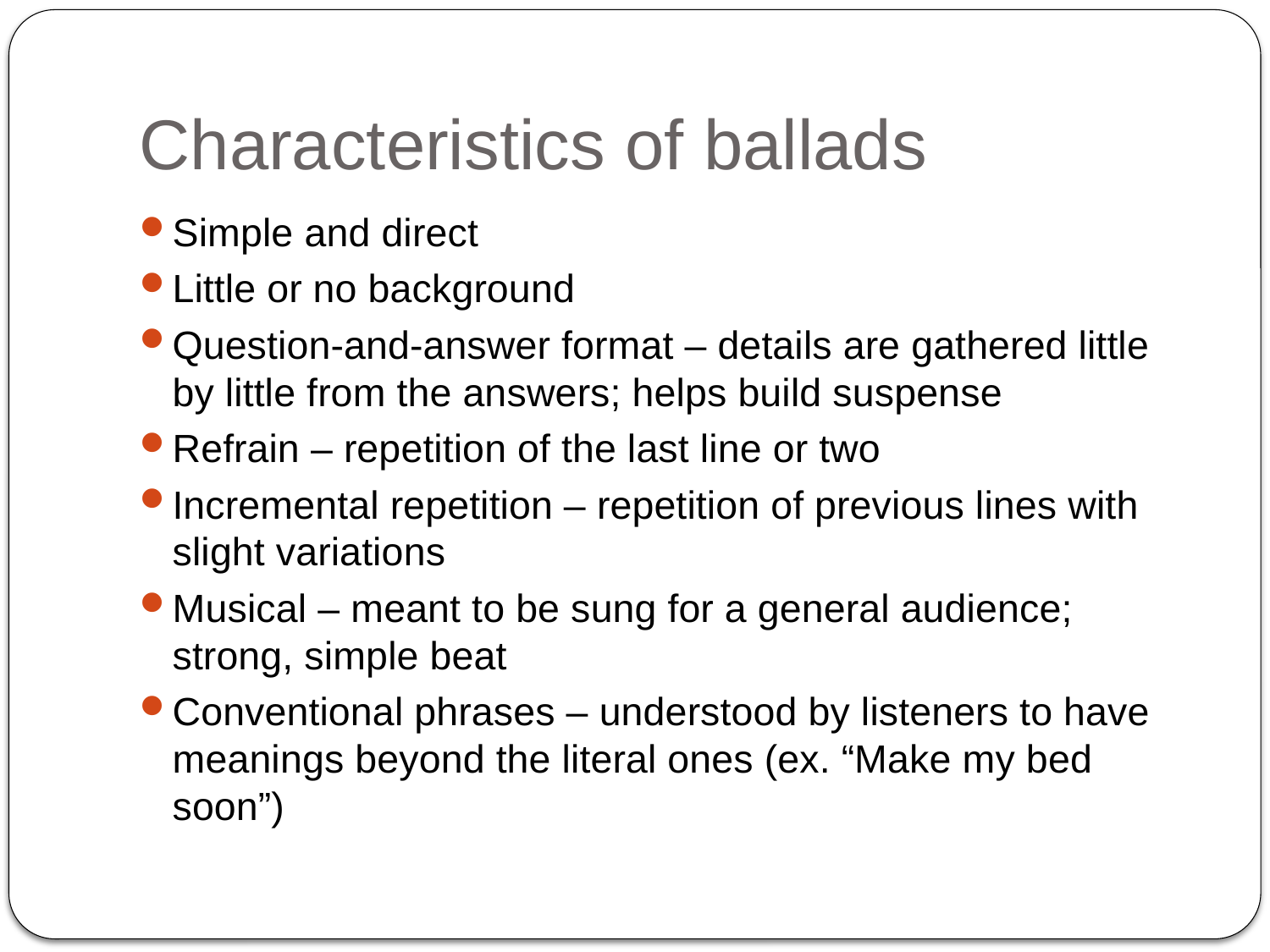

# Characteristics of ballads
Simple and direct
Little or no background
Question-and-answer format – details are gathered little by little from the answers; helps build suspense
Refrain – repetition of the last line or two
Incremental repetition – repetition of previous lines with slight variations
Musical – meant to be sung for a general audience; strong, simple beat
Conventional phrases – understood by listeners to have meanings beyond the literal ones (ex. “Make my bed soon”)